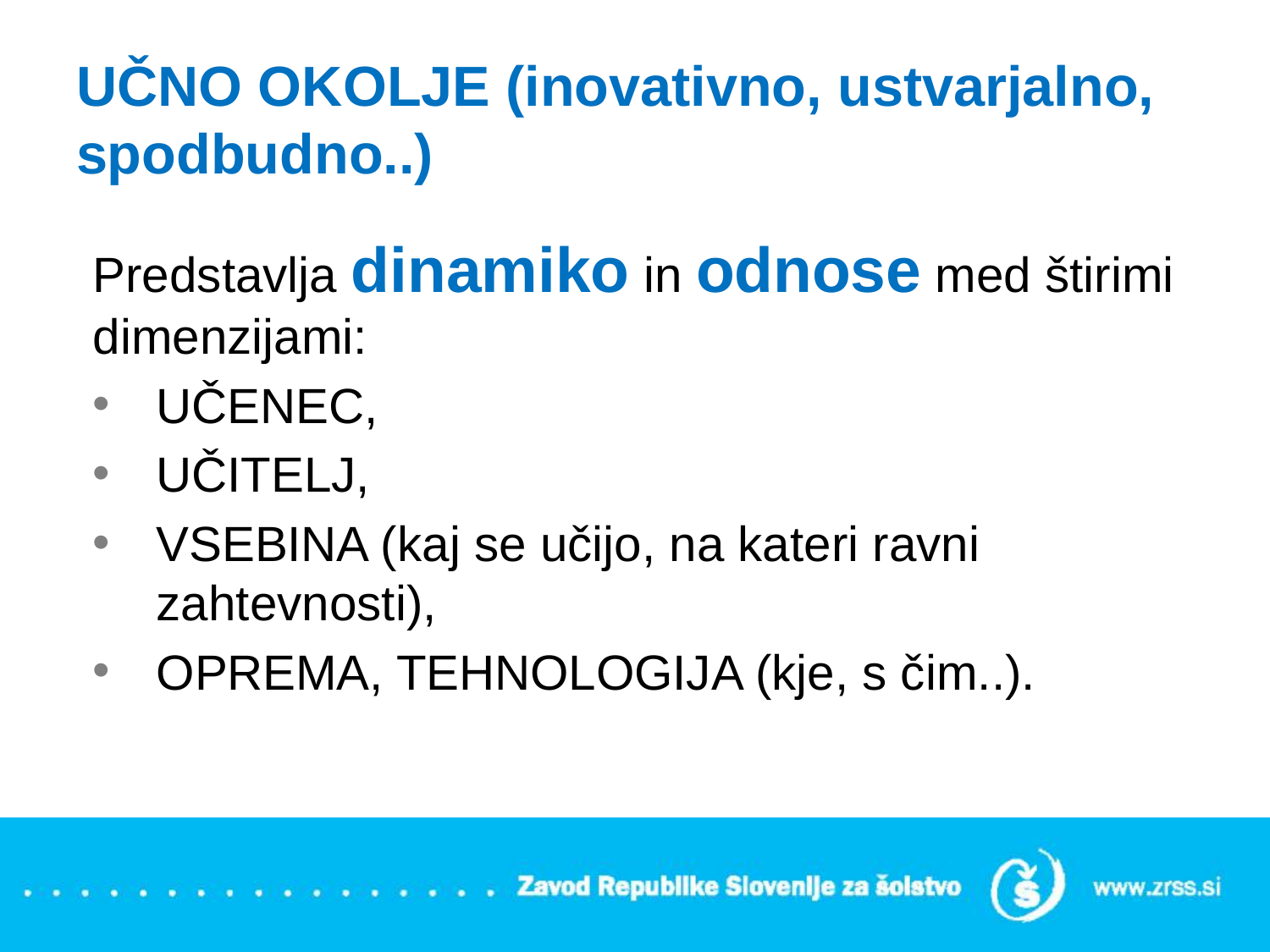

# UČNO OKOLJE (inovativno, ustvarjalno, spodbudno..)
Predstavlja dinamiko in odnose med štirimi dimenzijami:
UČENEC,
UČITELJ,
VSEBINA (kaj se učijo, na kateri ravni zahtevnosti),
OPREMA, TEHNOLOGIJA (kje, s čim..).